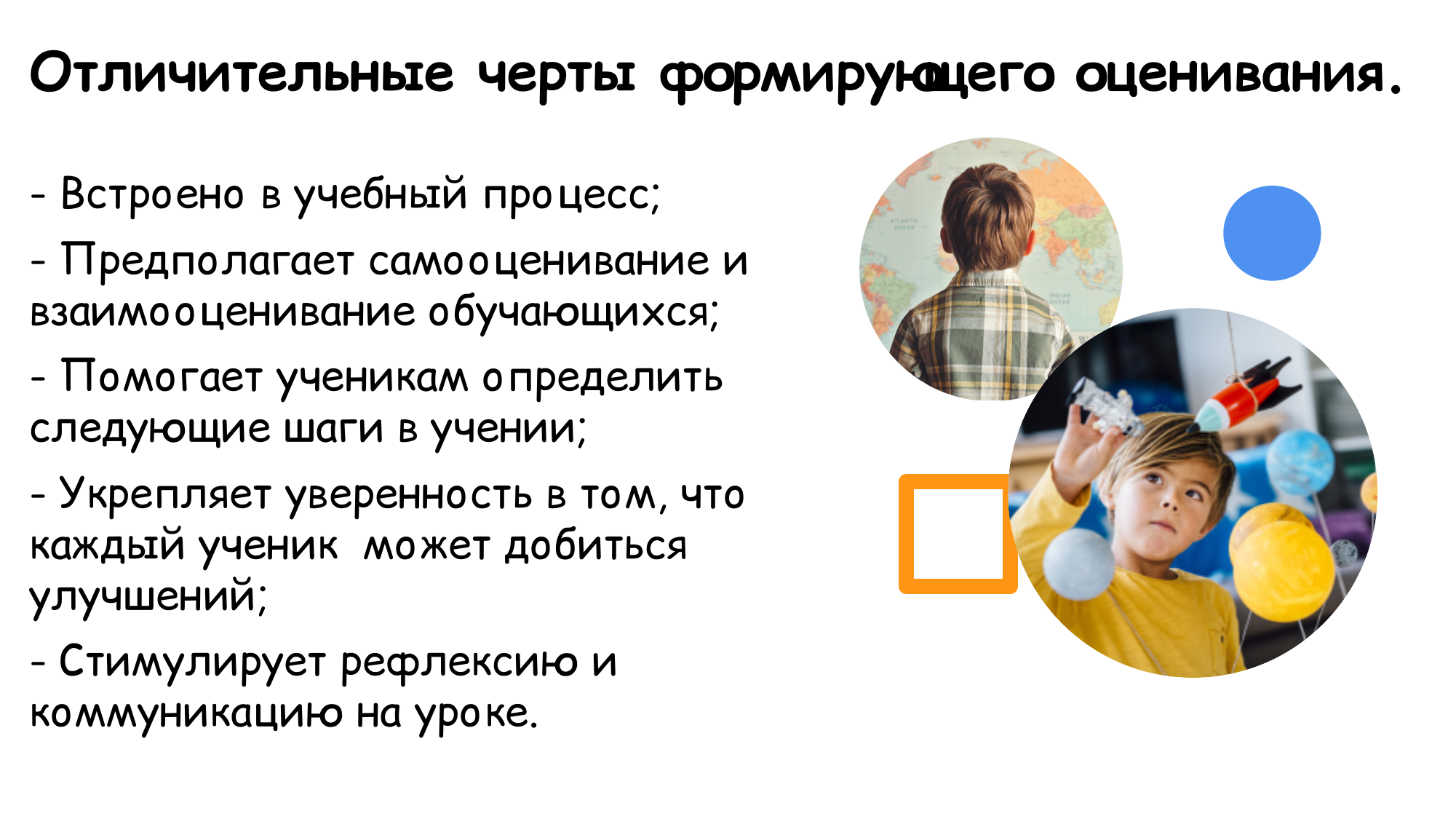

# Отличительные черты формирующего оценивания.

- Встроено в учебный процесс;
- Предполагает самооценивание и взаимооценивание обучающихся;
- Помогает ученикам определить следующие шаги в учении;
- Укрепляет уверенность в том, что каждый ученик  может добиться улучшений;
- Стимулирует рефлексию и коммуникацию на уроке.